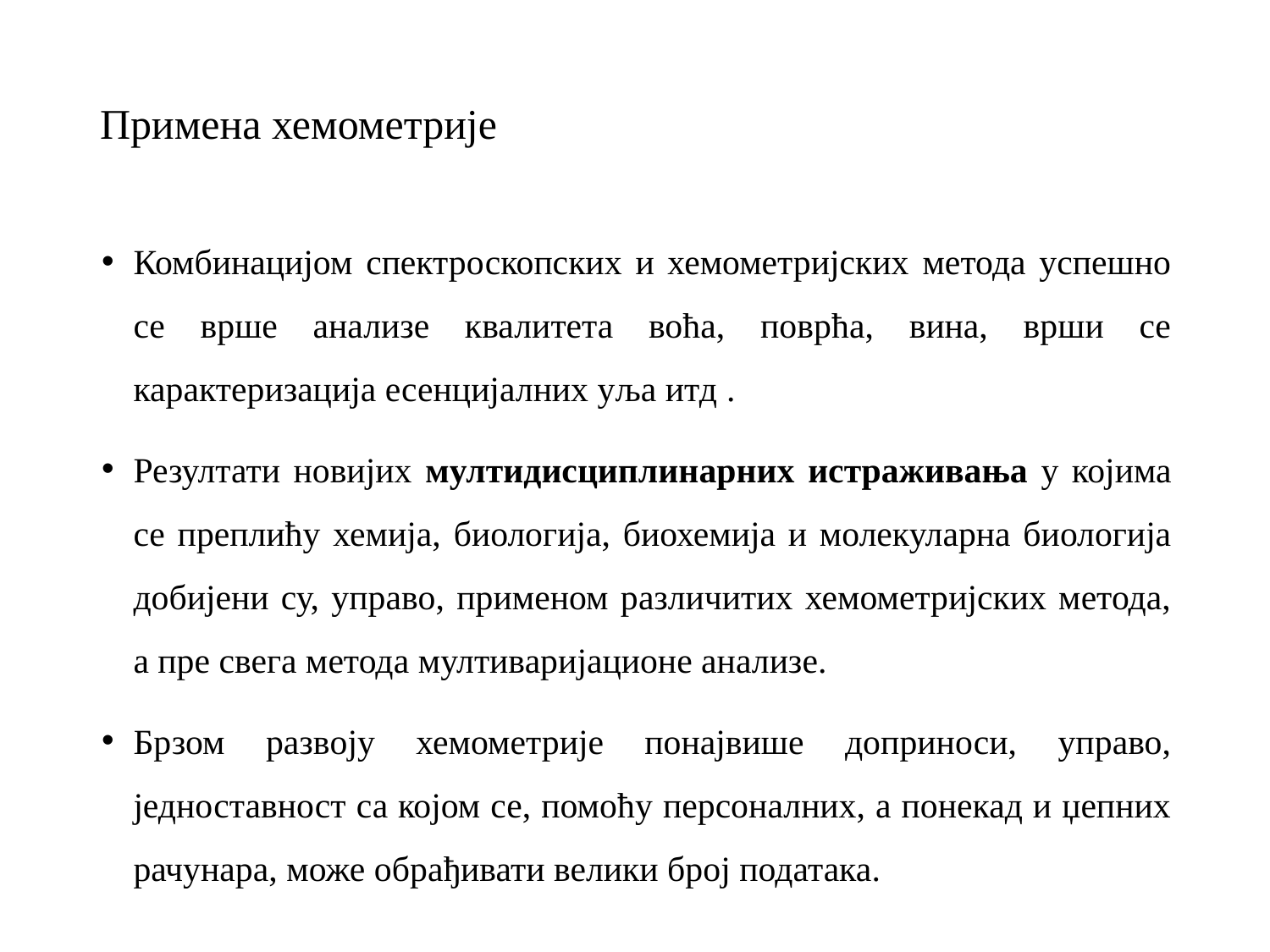

# Примена хемометрије
Комбинацијом спектроскопских и хемометријских метода успешно се врше анализе квалитета воћа, поврћа, вина, врши се карактеризација есенцијалних уља итд .
Резултати новијих мултидисциплинарних истраживања у којима се преплићу хемија, биологија, биохемија и молекуларна биологија добијени су, управо, применом различитих хемометријских метода, а пре свега метода мултиваријационе анализе.
Брзом развоју хемометрије понајвише доприноси, управо, једноставност са којом се, помоћу персоналних, а понекад и џепних рачунара, може обрађивати велики број података.